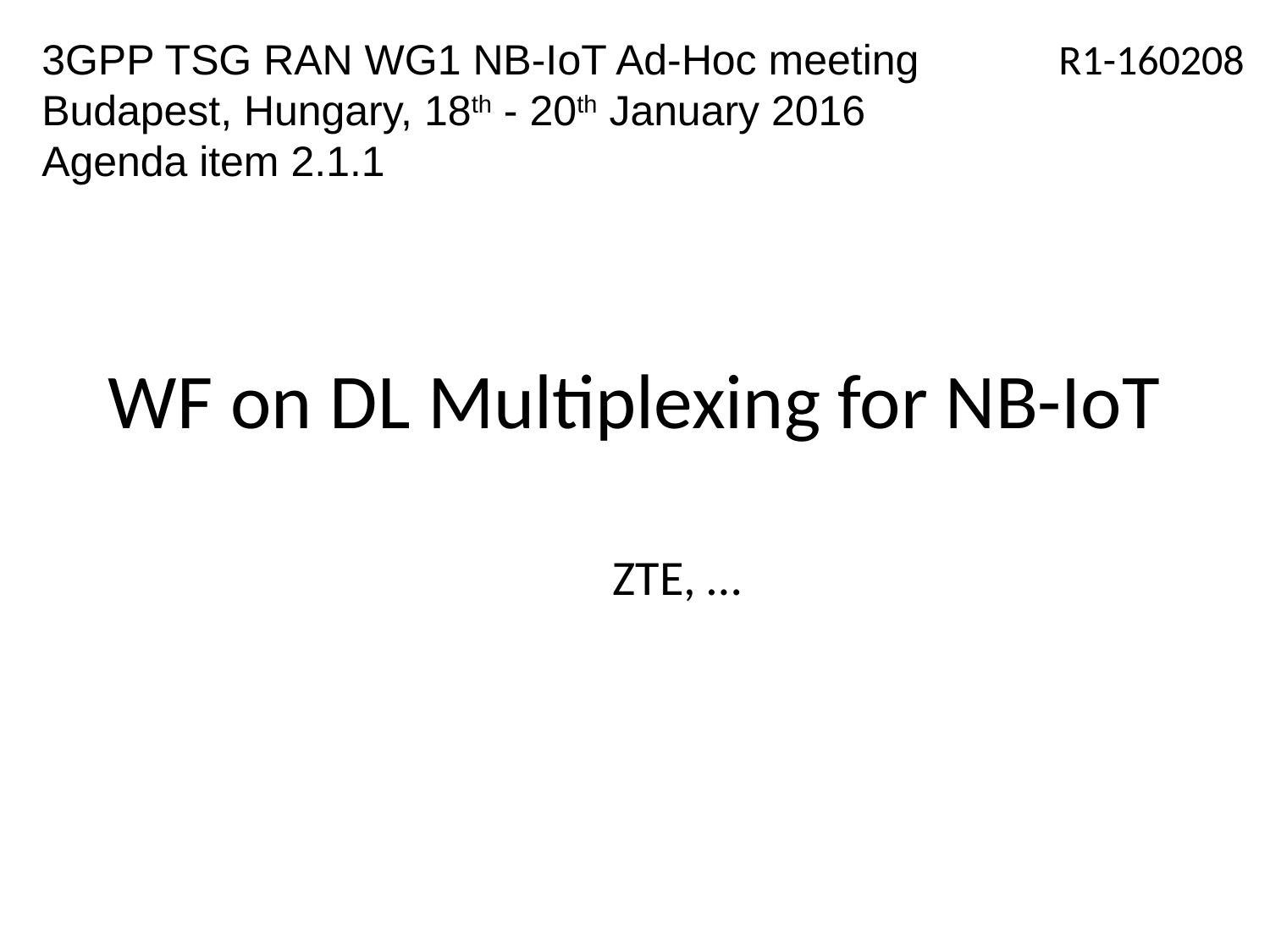

3GPP TSG RAN WG1 NB-IoT Ad-Hoc meeting
Budapest, Hungary, 18th - 20th January 2016
Agenda item 2.1.1
R1-160208
# WF on DL Multiplexing for NB-IoT
ZTE, …